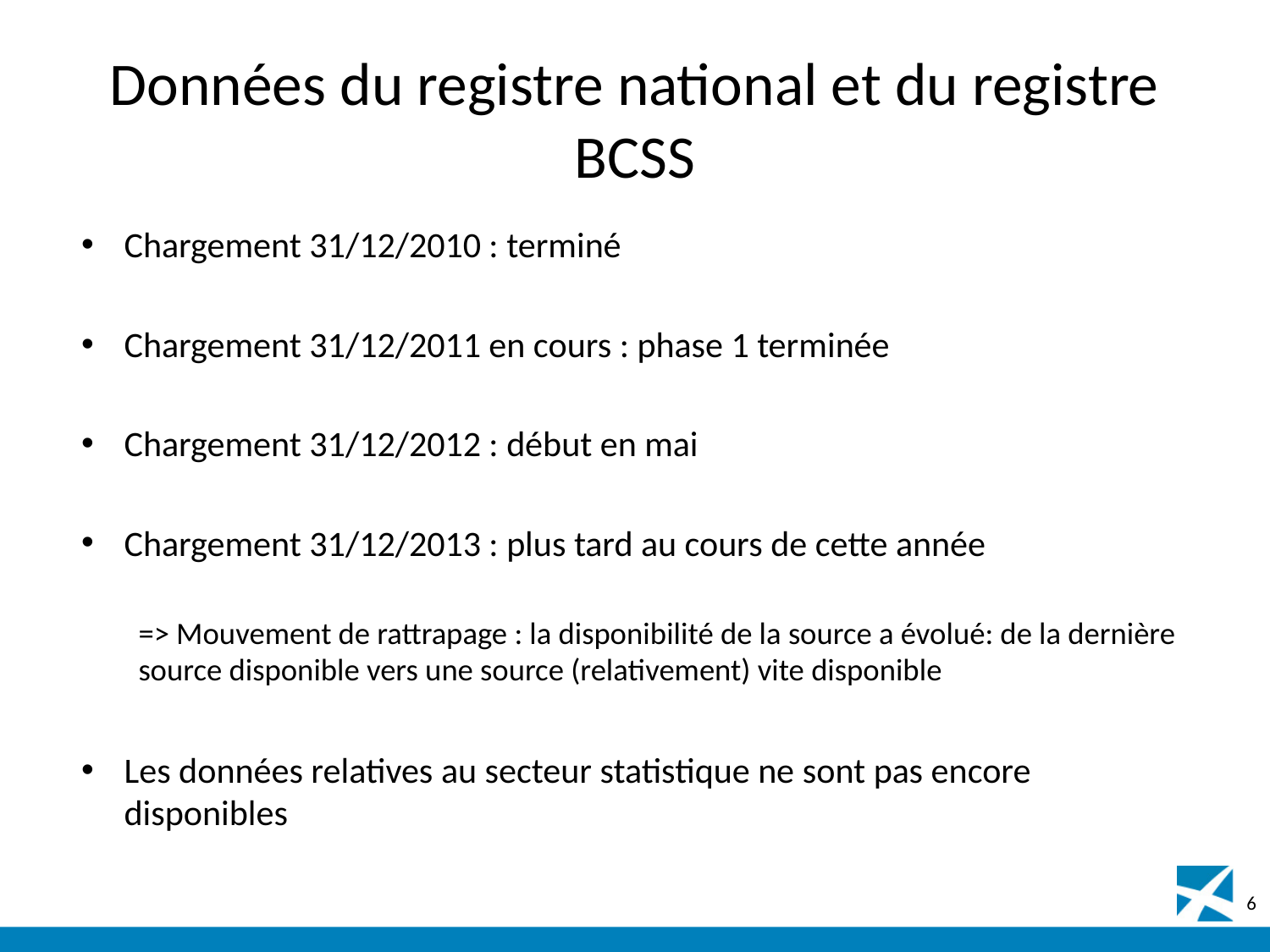

# Données du registre national et du registre BCSS
Chargement 31/12/2010 : terminé

Chargement 31/12/2011 en cours : phase 1 terminée

Chargement 31/12/2012 : début en mai

Chargement 31/12/2013 : plus tard au cours de cette année

=> Mouvement de rattrapage : la disponibilité de la source a évolué: de la dernière source disponible vers une source (relativement) vite disponible

Les données relatives au secteur statistique ne sont pas encore disponibles